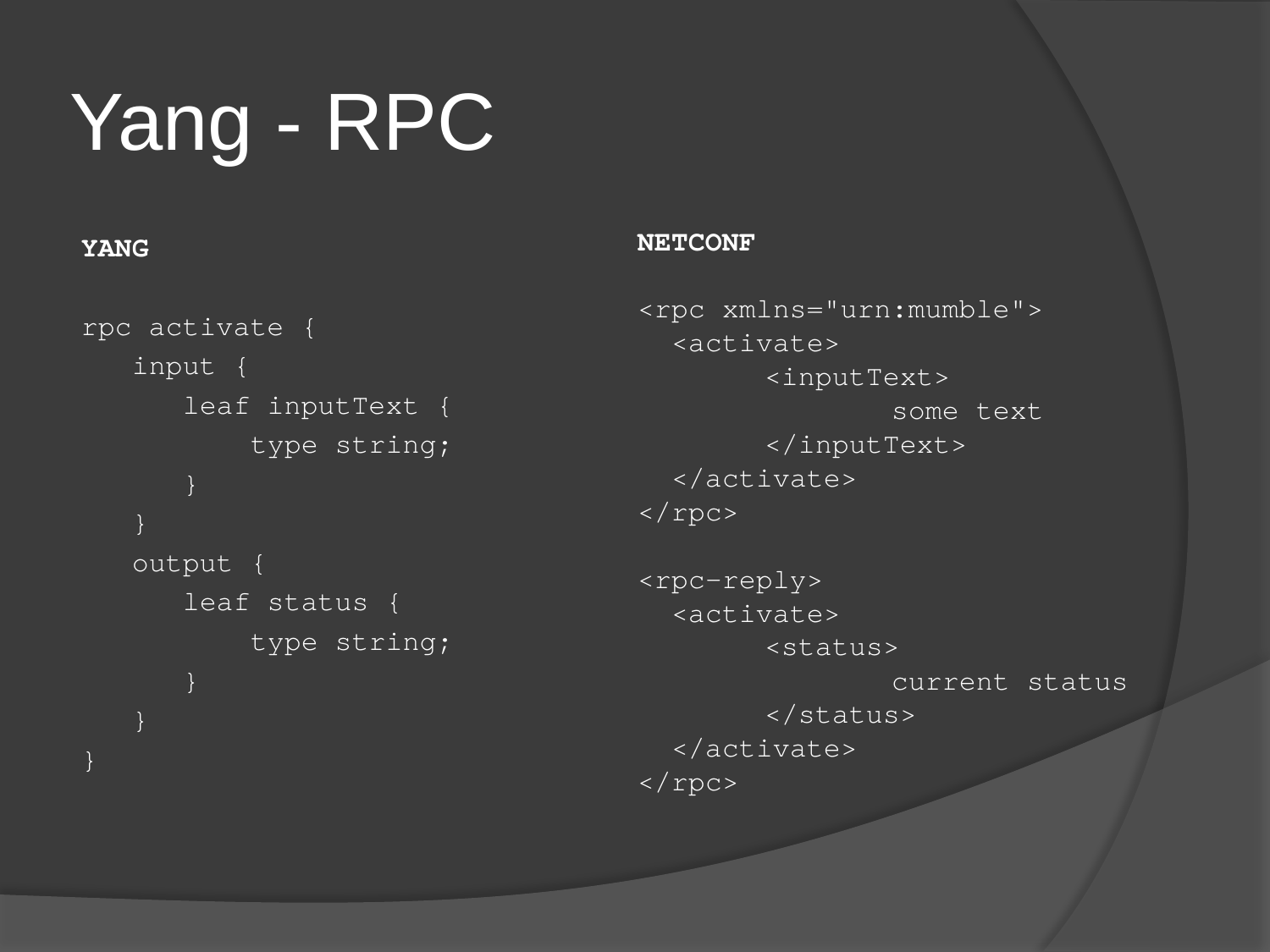

# Yang - RPC
NETCONF

<rpc xmlns="urn:mumble">
  <activate>
	<inputText>				some text
	</inputText>
  </activate>
</rpc>

<rpc-reply>
  <activate>
	<status>				current status
	</status>
  </activate>
</rpc>

YANG

rpc activate {
   input {
      leaf inputText {
          type string;
      }
   }
   output {
      leaf status {
          type string;
      }
   }
}